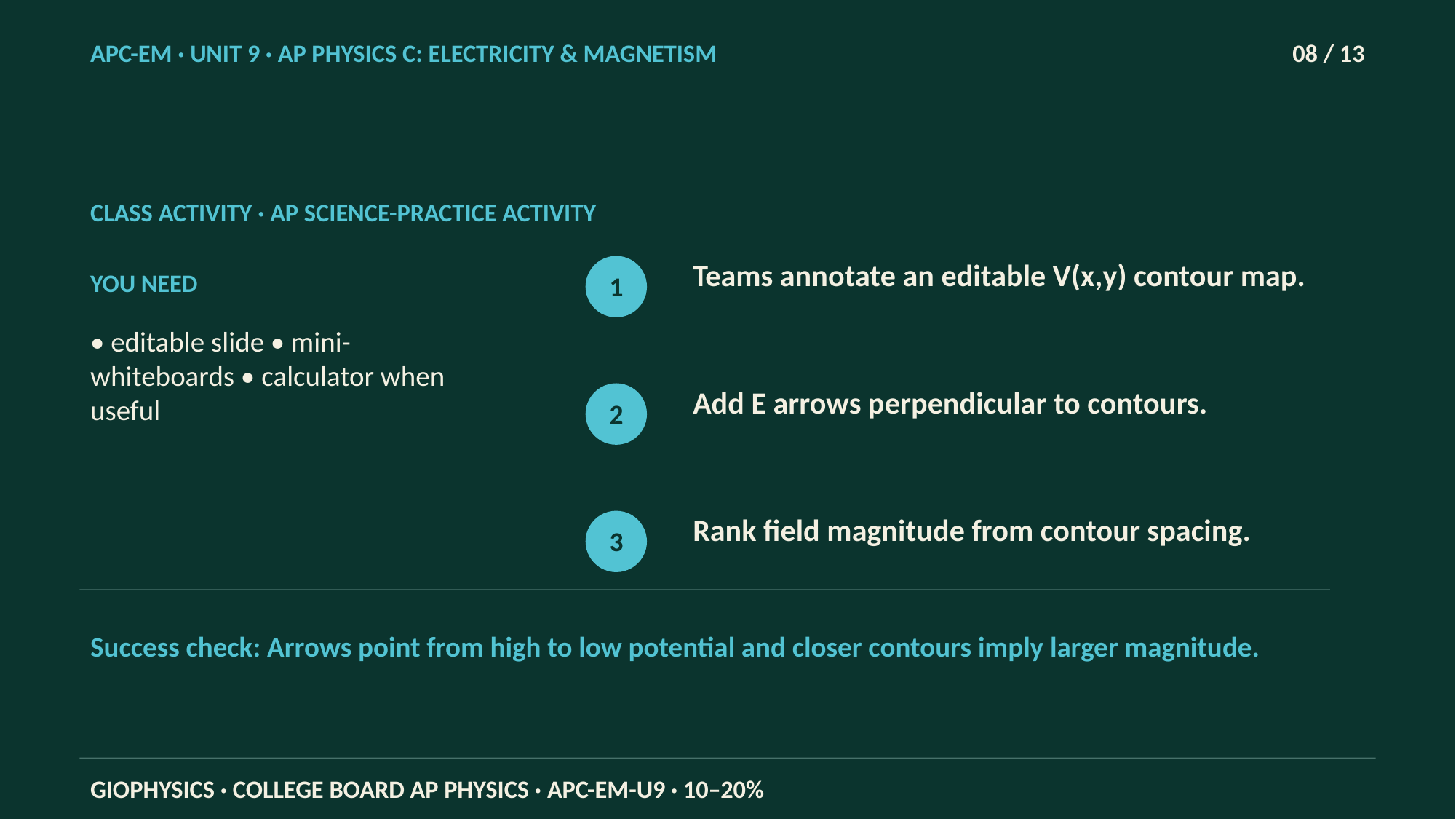

APC-EM · UNIT 9 · AP PHYSICS C: ELECTRICITY & MAGNETISM
08 / 13

CLASS ACTIVITY · AP SCIENCE-PRACTICE ACTIVITY
Teams annotate an editable V(x,y) contour map.

YOU NEED
1
• editable slide • mini-whiteboards • calculator when useful
Add E arrows perpendicular to contours.

2
Rank field magnitude from contour spacing.

3

Success check: Arrows point from high to low potential and closer contours imply larger magnitude.

GIOPHYSICS · COLLEGE BOARD AP PHYSICS · APC-EM-U9 · 10–20%